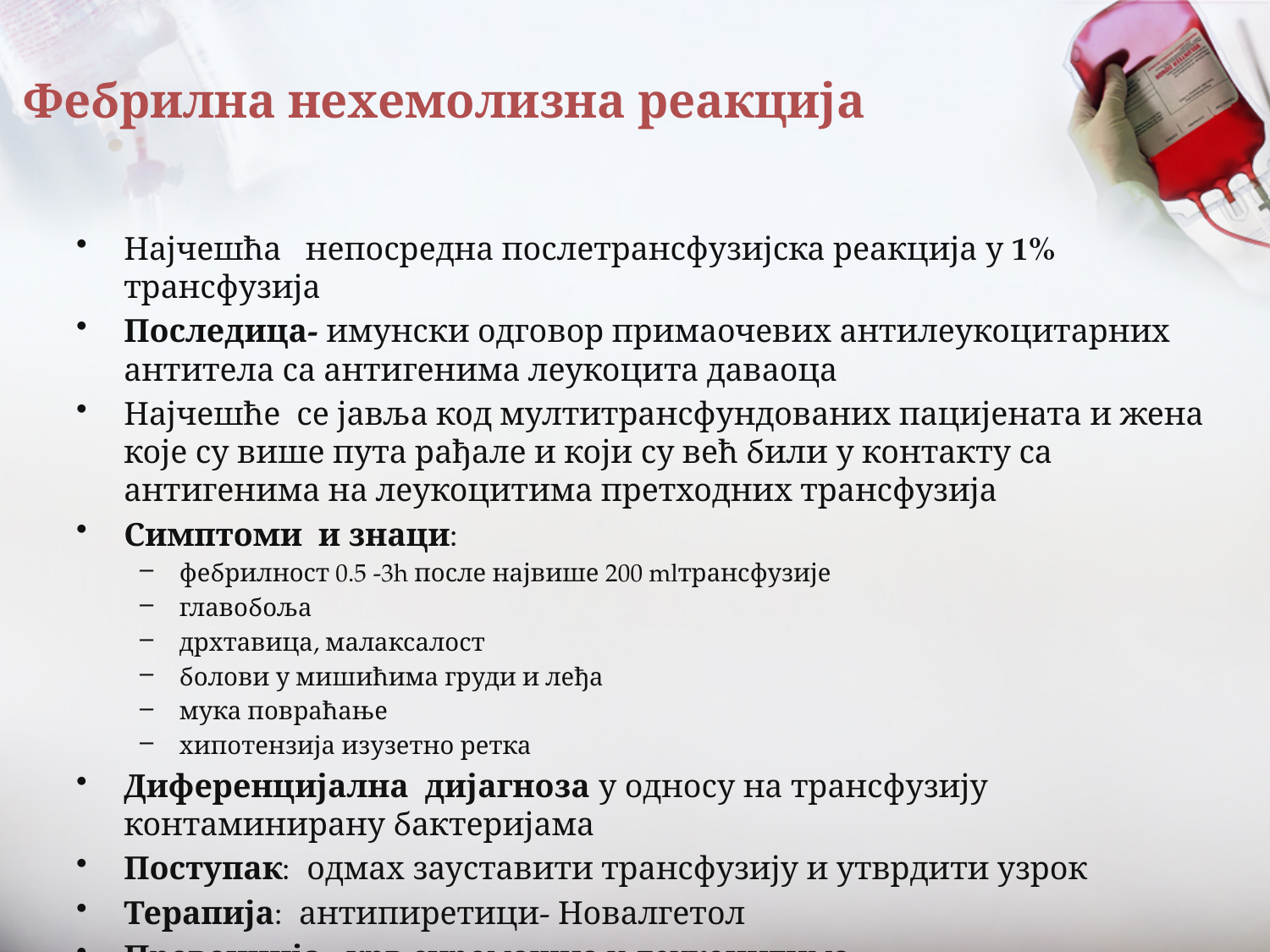

# Фебрилна нехемолизна реакција
Најчешћа   непосредна послетрансфузијска реакција у 1% трансфузија
Последица- имунски одговор примаочевих антилеукоцитарних антитела са антигенима леукоцита даваоца
Најчешће  се јавља код мултитрансфундованих пацијената и жена које су више пута рађале и који су већ били у контакту са антигенима на леукоцитима претходних трансфузија
Симптоми  и знаци:
фебрилност 0.5 -3h после највише 200 mlтрансфузије
главобоља
дрхтавица, малаксалост
болови у мишићима груди и леђа
мука повраћање
хипотензија изузетно ретка
Диференцијална  дијагноза у односу на трансфузију контаминирану бактеријама
Поступак:  одмах зауставити трансфузију и утврдити узрок
Терапија:  антипиретици- Новалгетол
Превенција:  крв сиромашна у леукоцитима